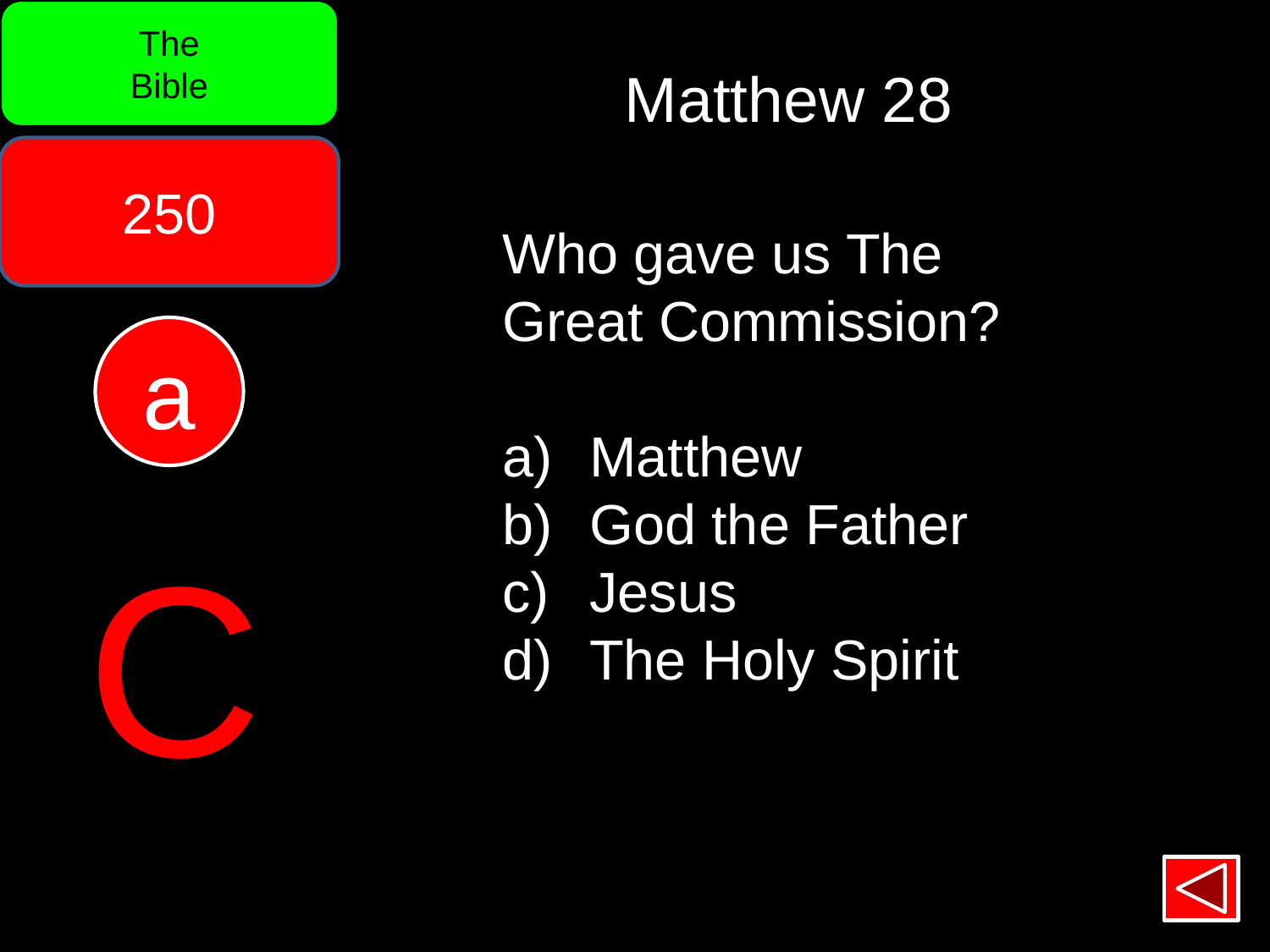

The
Bible
Matthew 28
250
Who gave us The
Great Commission?

 Matthew
 God the Father
 Jesus
 The Holy Spirit
a
C